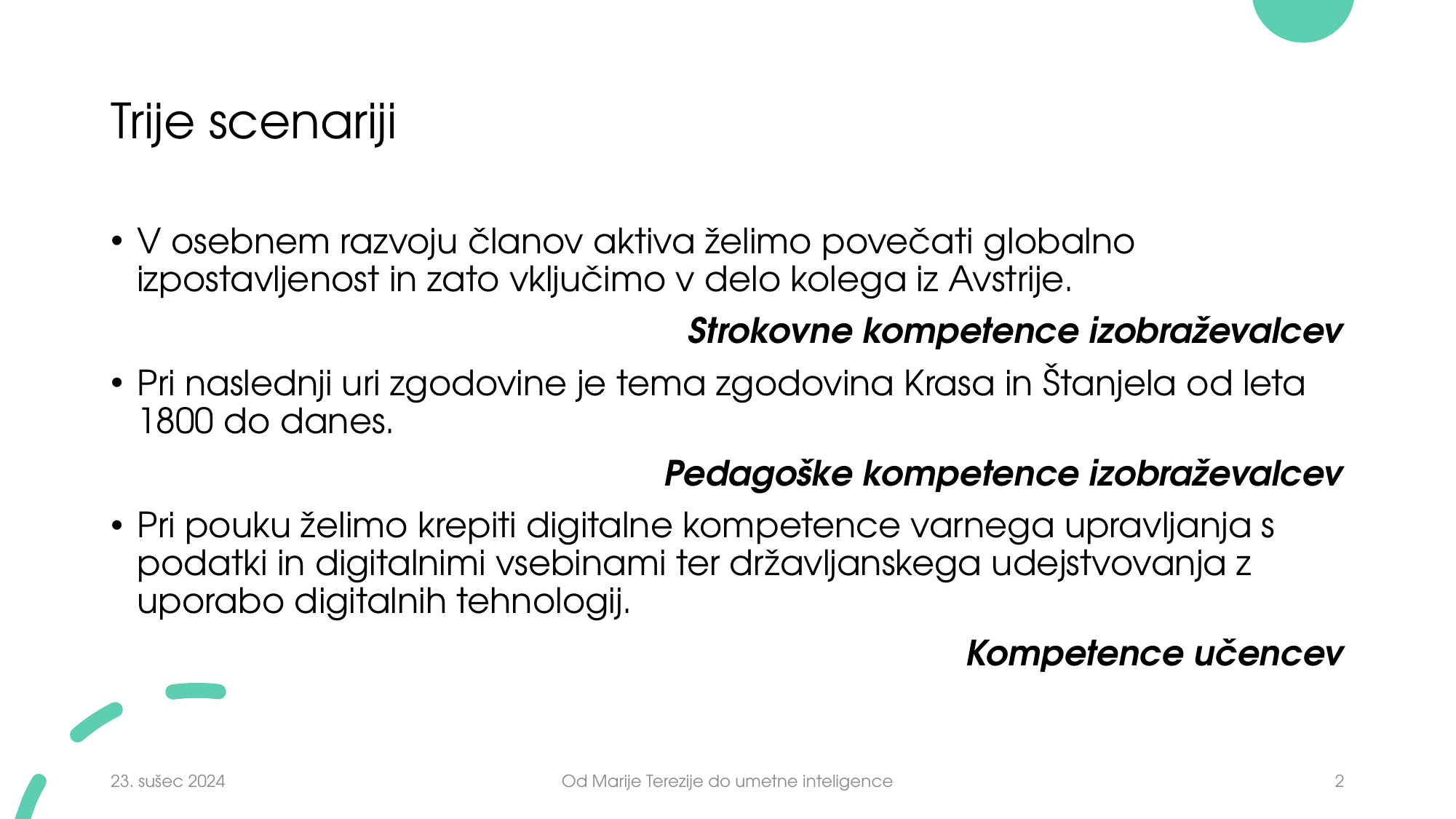

# Trije scenariji
V osebnem razvoju članov aktiva želimo povečati globalno izpostavljenost in zato vključimo v delo kolega iz Avstrije.
Strokovne kompetence izobraževalcev
Pri naslednji uri zgodovine je tema zgodovina Krasa in Štanjela od leta 1800 do danes.
Pedagoške kompetence izobraževalcev
Pri pouku želimo krepiti digitalne kompetence varnega upravljanja s podatki in digitalnimi vsebinami ter državljanskega udejstvovanja z uporabo digitalnih tehnologij.
Kompetence učencev
23. sušec 2024
Od Marije Terezije do umetne inteligence
2